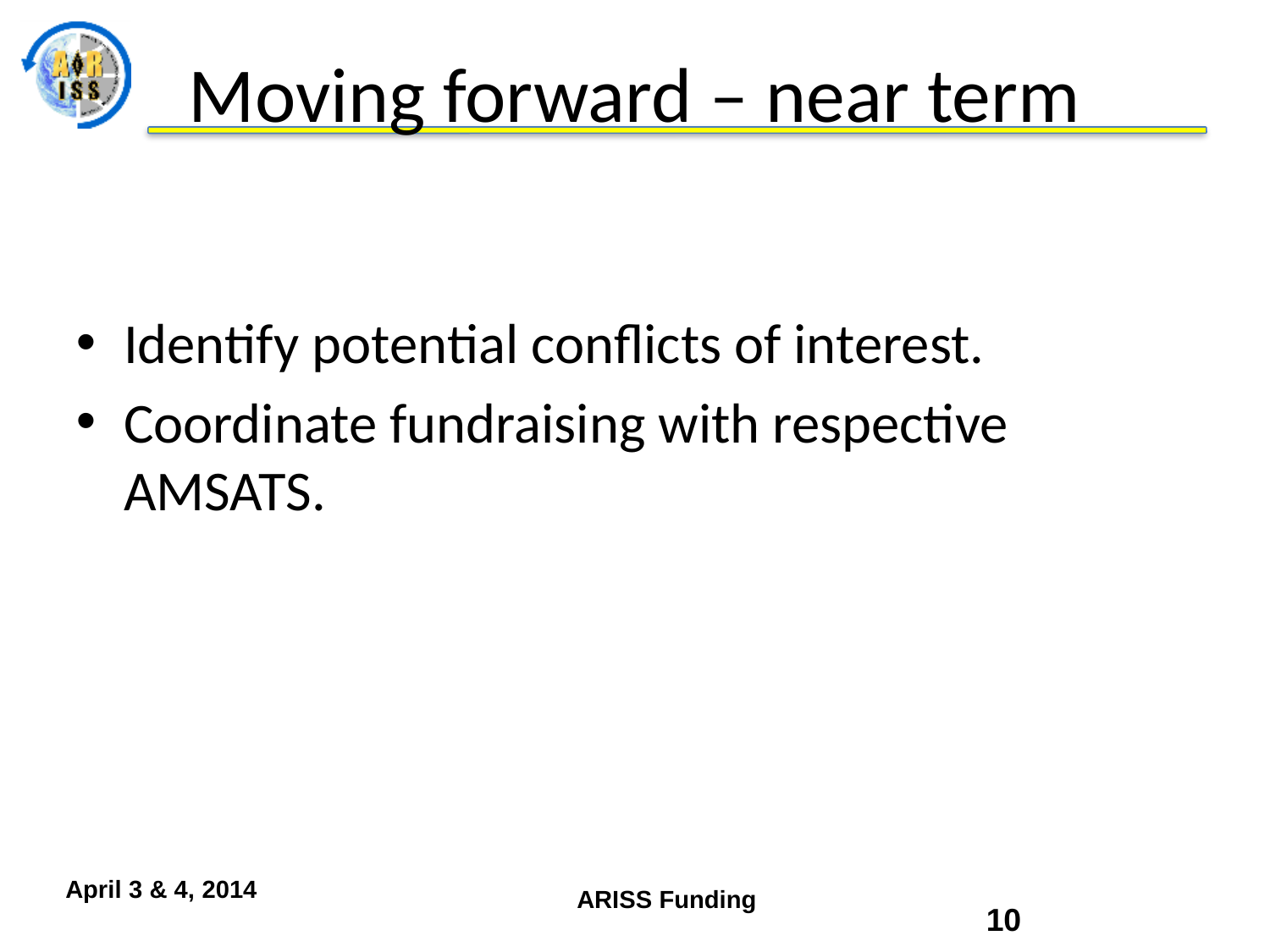

# Moving forward – near term

Identify potential conflicts of interest.
Coordinate fundraising with respective AMSATS.
April 3 & 4, 2014
ARISS Funding

10